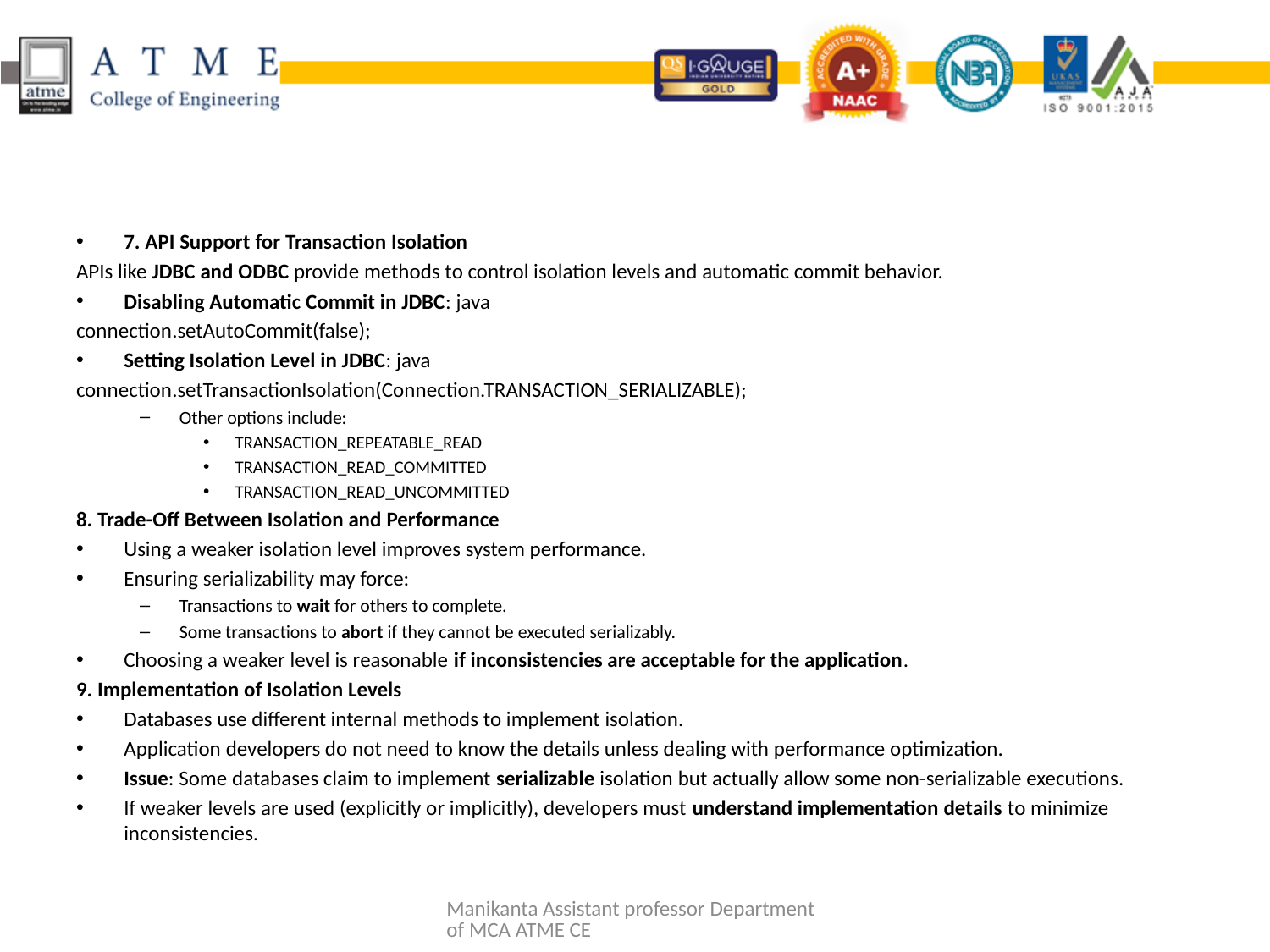

#
7. API Support for Transaction Isolation
APIs like JDBC and ODBC provide methods to control isolation levels and automatic commit behavior.
Disabling Automatic Commit in JDBC: java
connection.setAutoCommit(false);
Setting Isolation Level in JDBC: java
connection.setTransactionIsolation(Connection.TRANSACTION_SERIALIZABLE);
Other options include:
TRANSACTION_REPEATABLE_READ
TRANSACTION_READ_COMMITTED
TRANSACTION_READ_UNCOMMITTED
8. Trade-Off Between Isolation and Performance
Using a weaker isolation level improves system performance.
Ensuring serializability may force:
Transactions to wait for others to complete.
Some transactions to abort if they cannot be executed serializably.
Choosing a weaker level is reasonable if inconsistencies are acceptable for the application.
9. Implementation of Isolation Levels
Databases use different internal methods to implement isolation.
Application developers do not need to know the details unless dealing with performance optimization.
Issue: Some databases claim to implement serializable isolation but actually allow some non-serializable executions.
If weaker levels are used (explicitly or implicitly), developers must understand implementation details to minimize inconsistencies.

Manikanta Assistant professor Department of MCA ATME CE